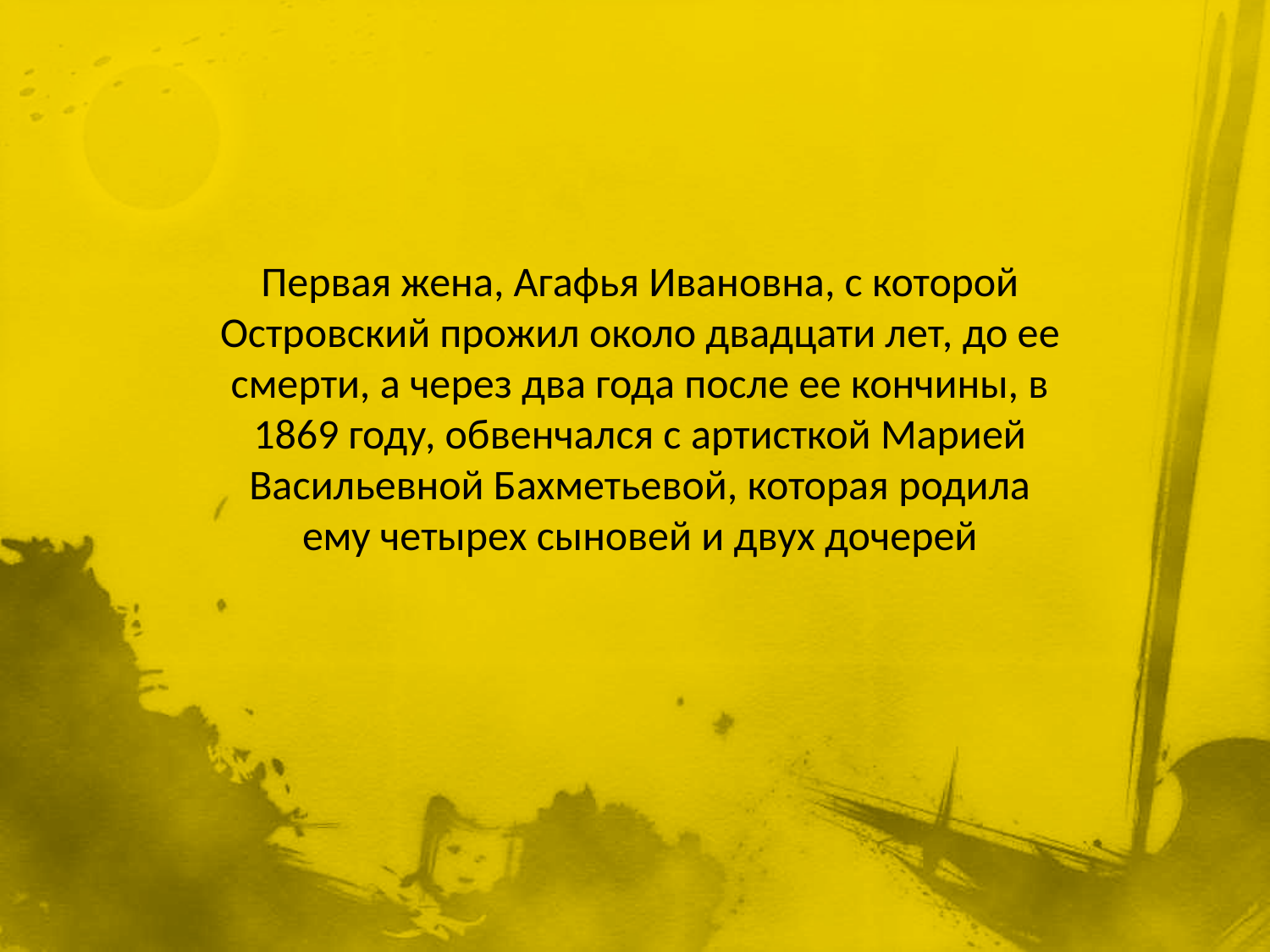

Первая жена, Агафья Ивановна, с которой Островский прожил около двадцати лет, до ее смерти, а через два года после ее кончины, в 1869 году, обвенчался с артисткой Марией Васильевной Бахметьевой, которая родила ему четырех сыновей и двух дочерей